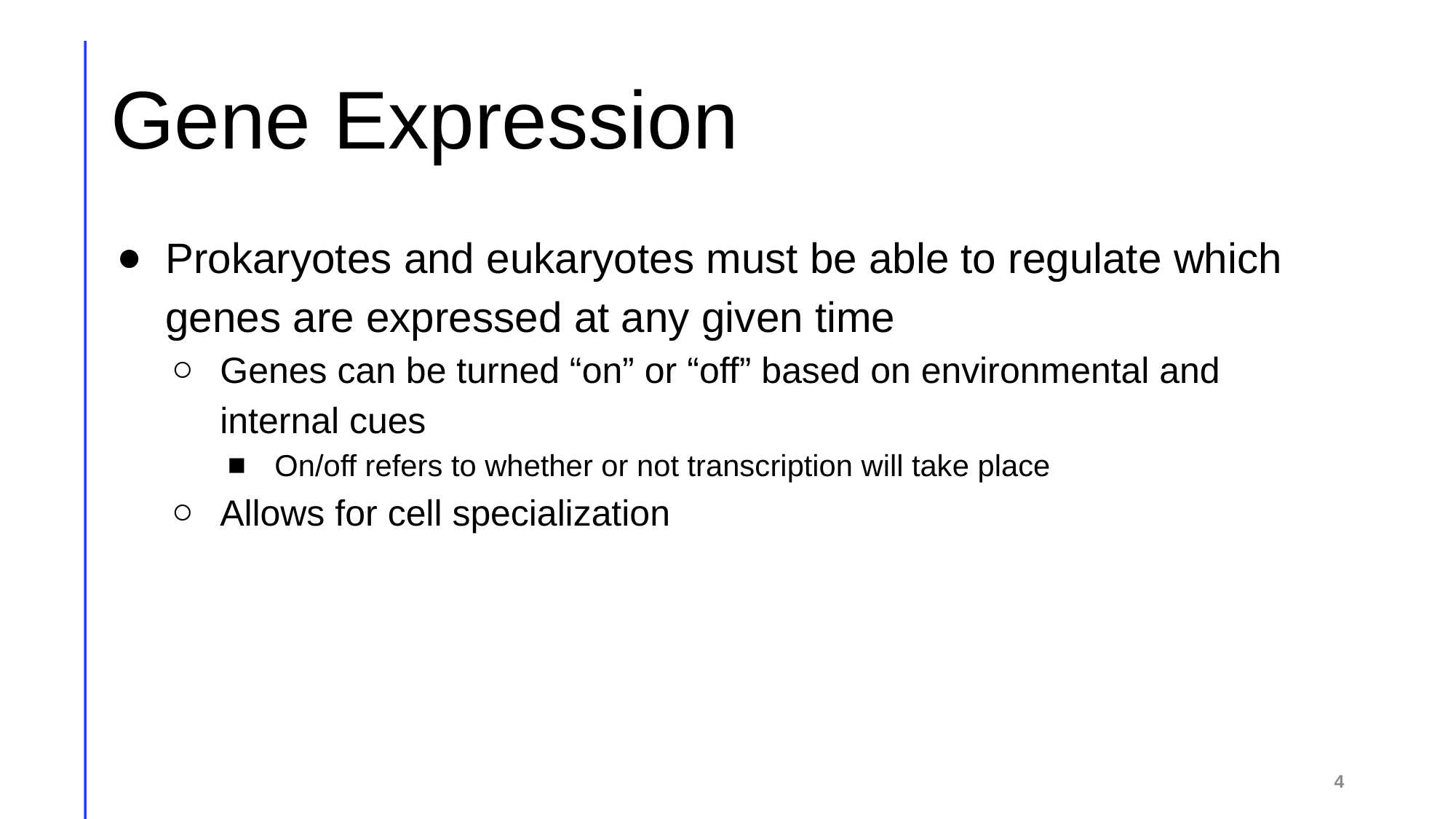

# Gene Expression
Prokaryotes and eukaryotes must be able to regulate which genes are expressed at any given time
Genes can be turned “on” or “off” based on environmental and internal cues
On/off refers to whether or not transcription will take place
Allows for cell specialization

4